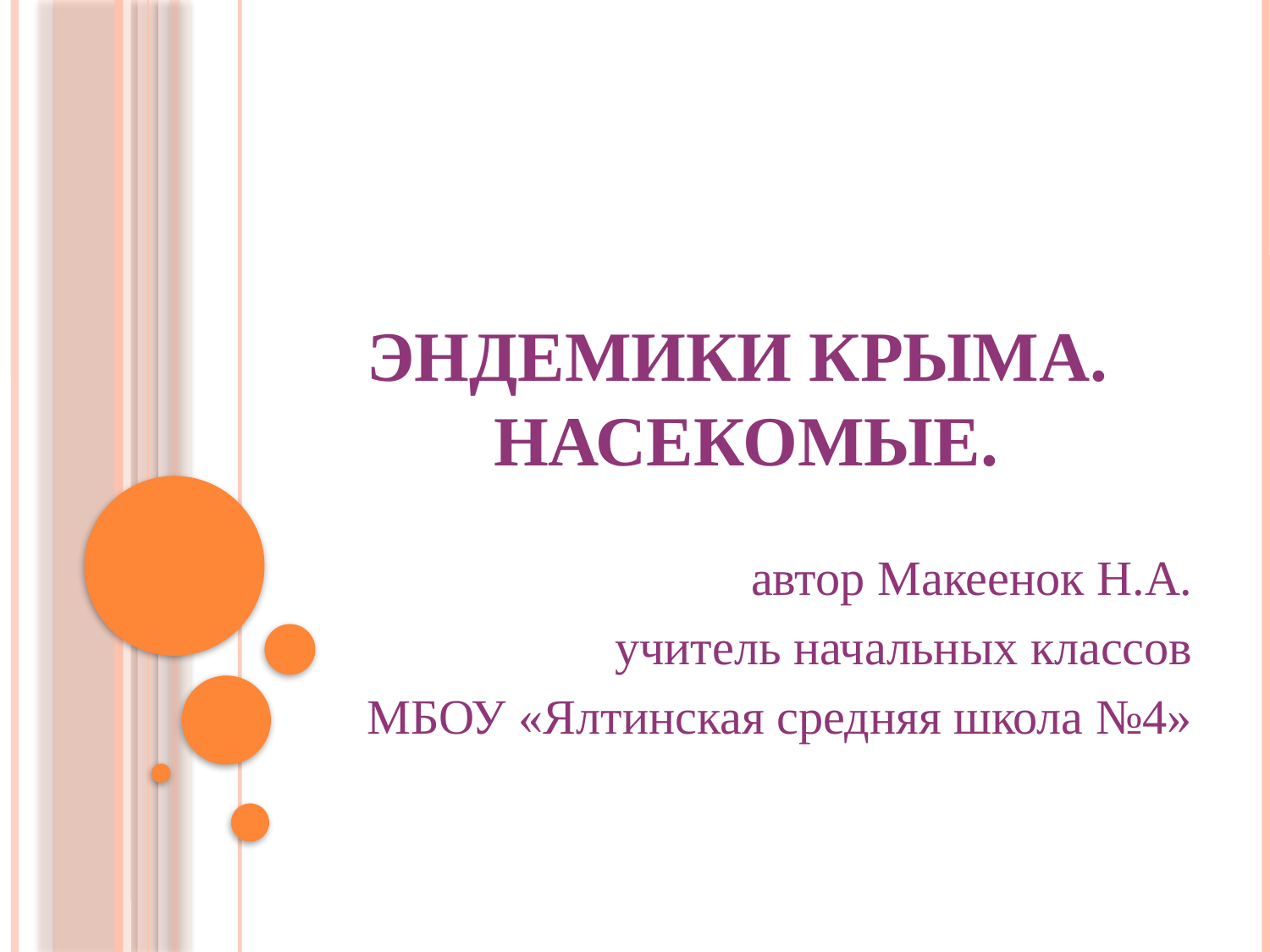

# Эндемики Крыма. Насекомые.
автор Макеенок Н.А.
учитель начальных классов
МБОУ «Ялтинская средняя школа №4»